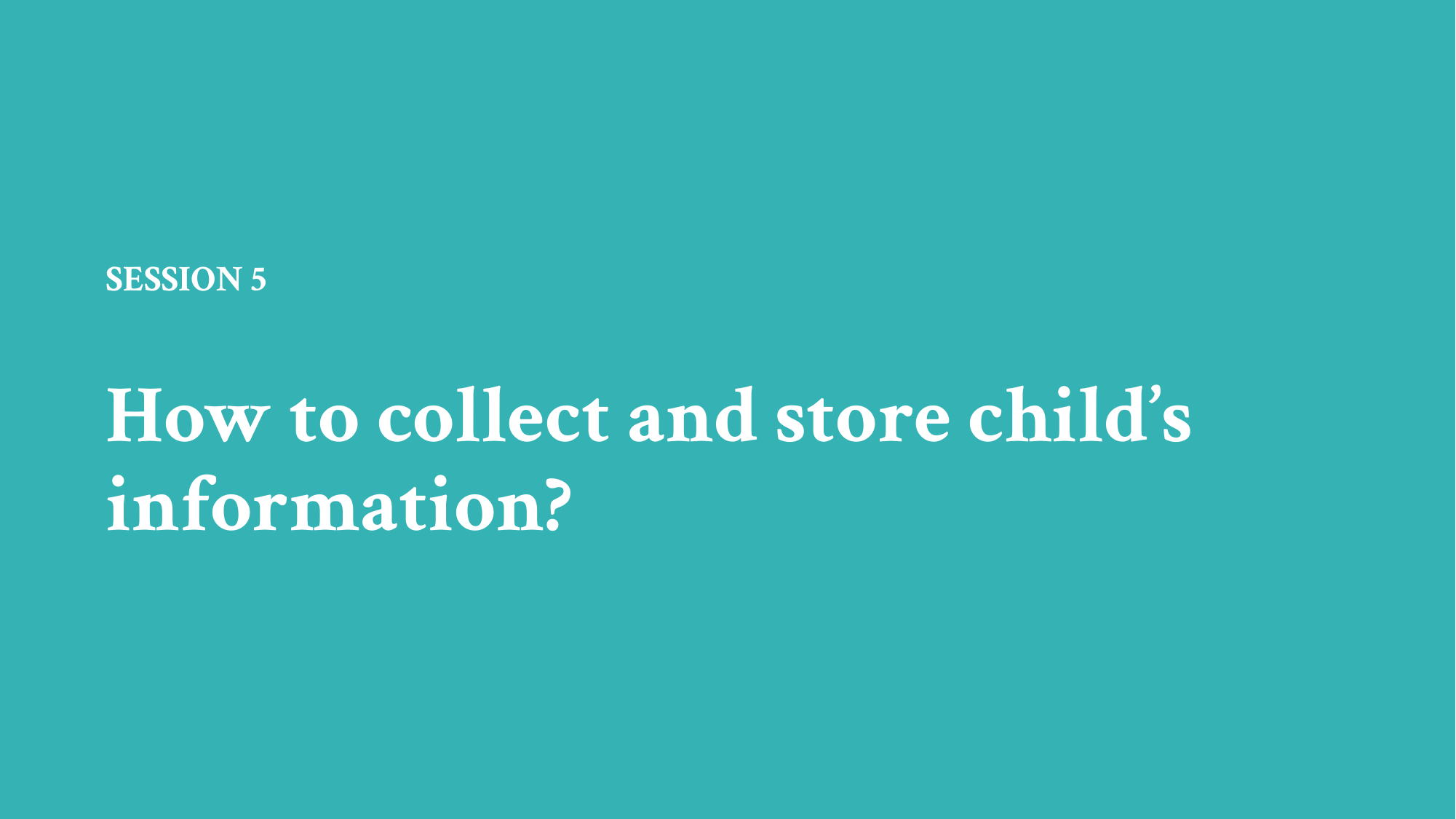

SESSION 5
How to collect and store child’s information?